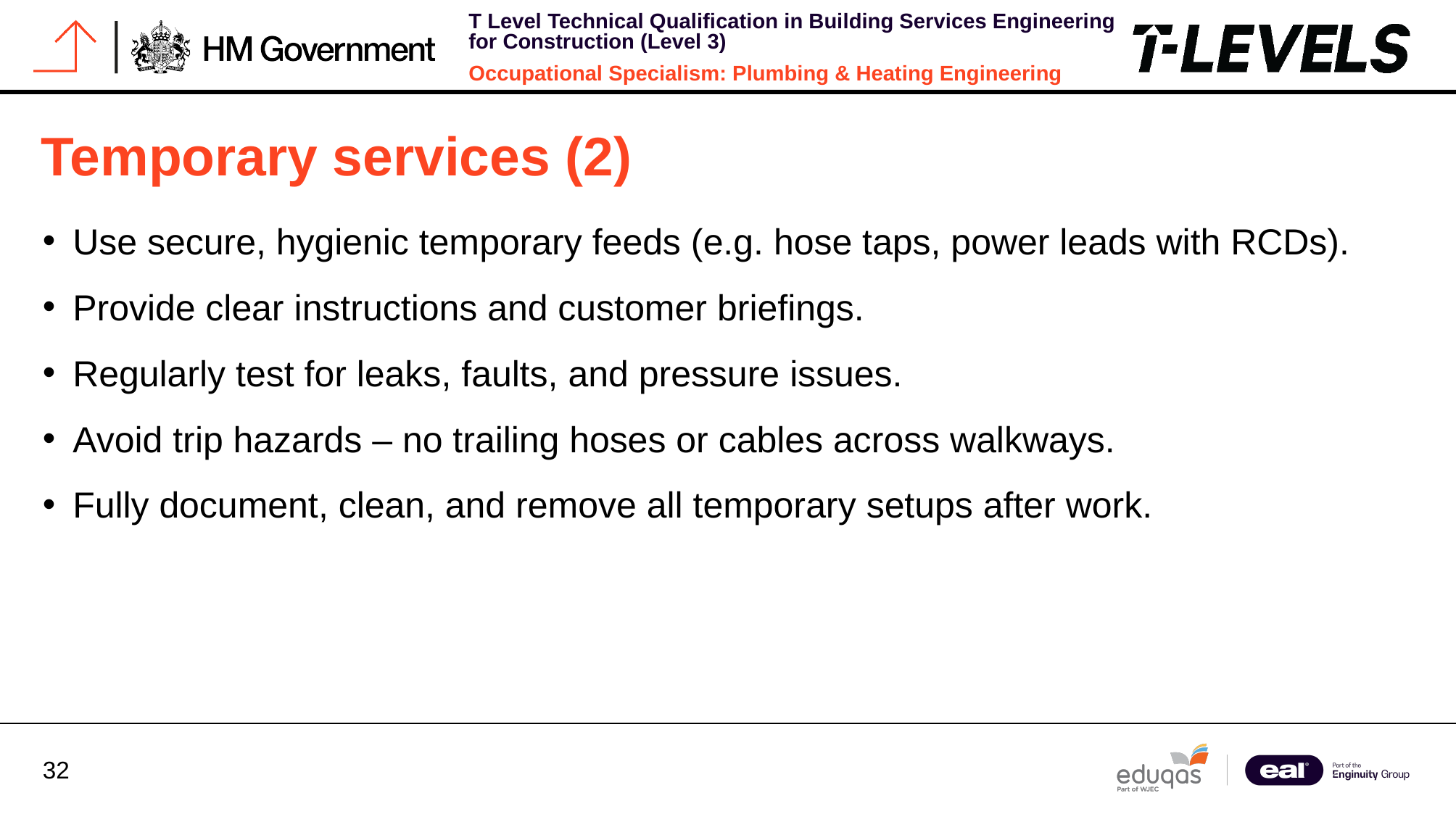

# Temporary services (2)
Use secure, hygienic temporary feeds (e.g. hose taps, power leads with RCDs).
Provide clear instructions and customer briefings.
Regularly test for leaks, faults, and pressure issues.
Avoid trip hazards – no trailing hoses or cables across walkways.
Fully document, clean, and remove all temporary setups after work.